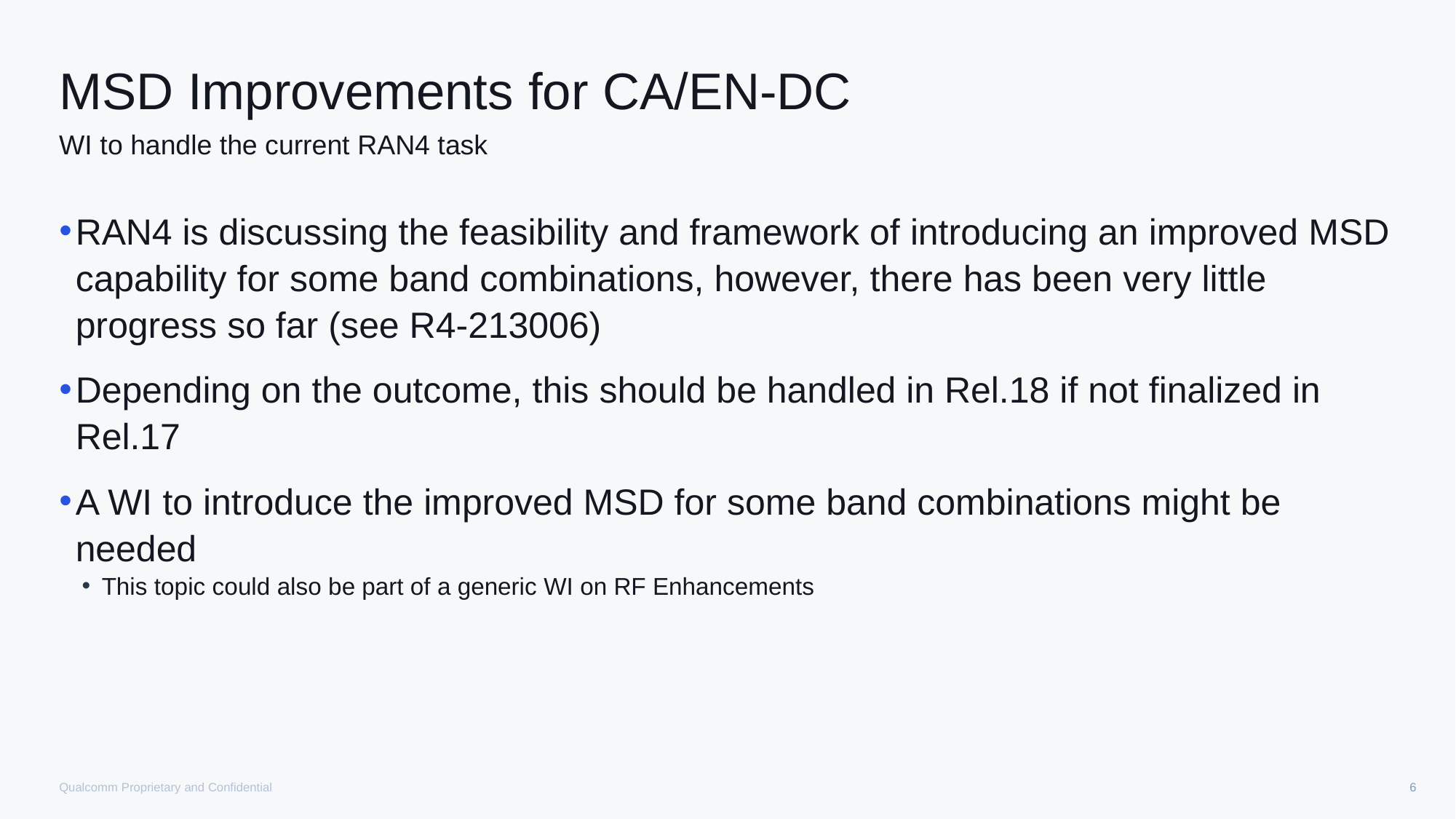

# MSD Improvements for CA/EN-DC
WI to handle the current RAN4 task
RAN4 is discussing the feasibility and framework of introducing an improved MSD capability for some band combinations, however, there has been very little progress so far (see R4-213006)
Depending on the outcome, this should be handled in Rel.18 if not finalized in Rel.17
A WI to introduce the improved MSD for some band combinations might be needed
This topic could also be part of a generic WI on RF Enhancements
Qualcomm Proprietary and Confidential